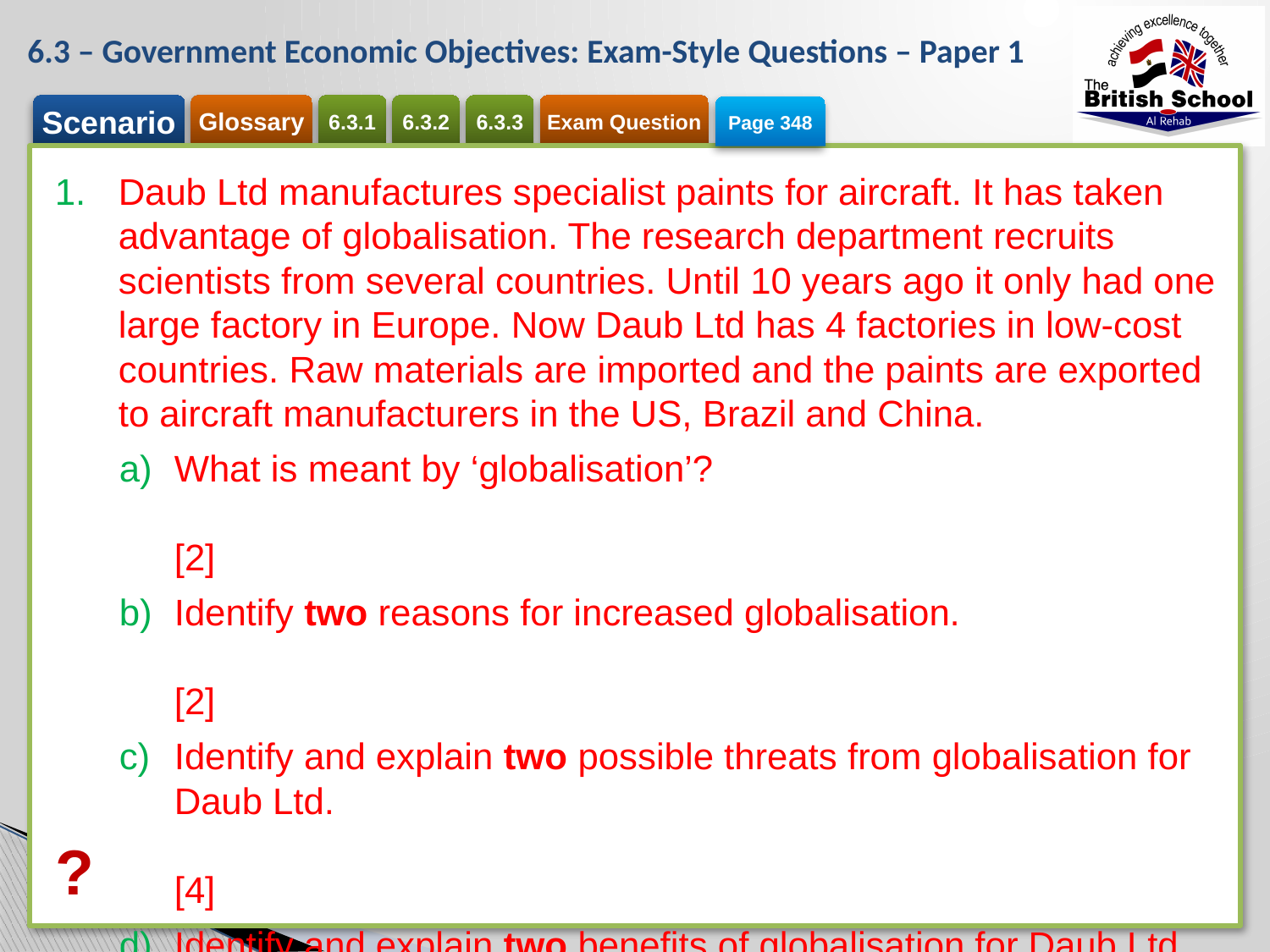

# 6.3 – Government Economic Objectives: Exam-Style Questions – Paper 1
Page 348
Daub Ltd manufactures specialist paints for aircraft. It has taken advantage of globalisation. The research department recruits scientists from several countries. Until 10 years ago it only had one large factory in Europe. Now Daub Ltd has 4 factories in low-cost countries. Raw materials are imported and the paints are exported to aircraft manufacturers in the US, Brazil and China.
What is meant by ‘globalisation’?	[2]
Identify two reasons for increased globalisation.	[2]
Identify and explain two possible threats from globalisation for Daub Ltd.	[4]
Identify and explain two benefits of globalisation for Daub Ltd.	[6]
Do you think Daub Ltd should build its next factory in Europe or in a low-cost country? Justify your answer.	[6]
?